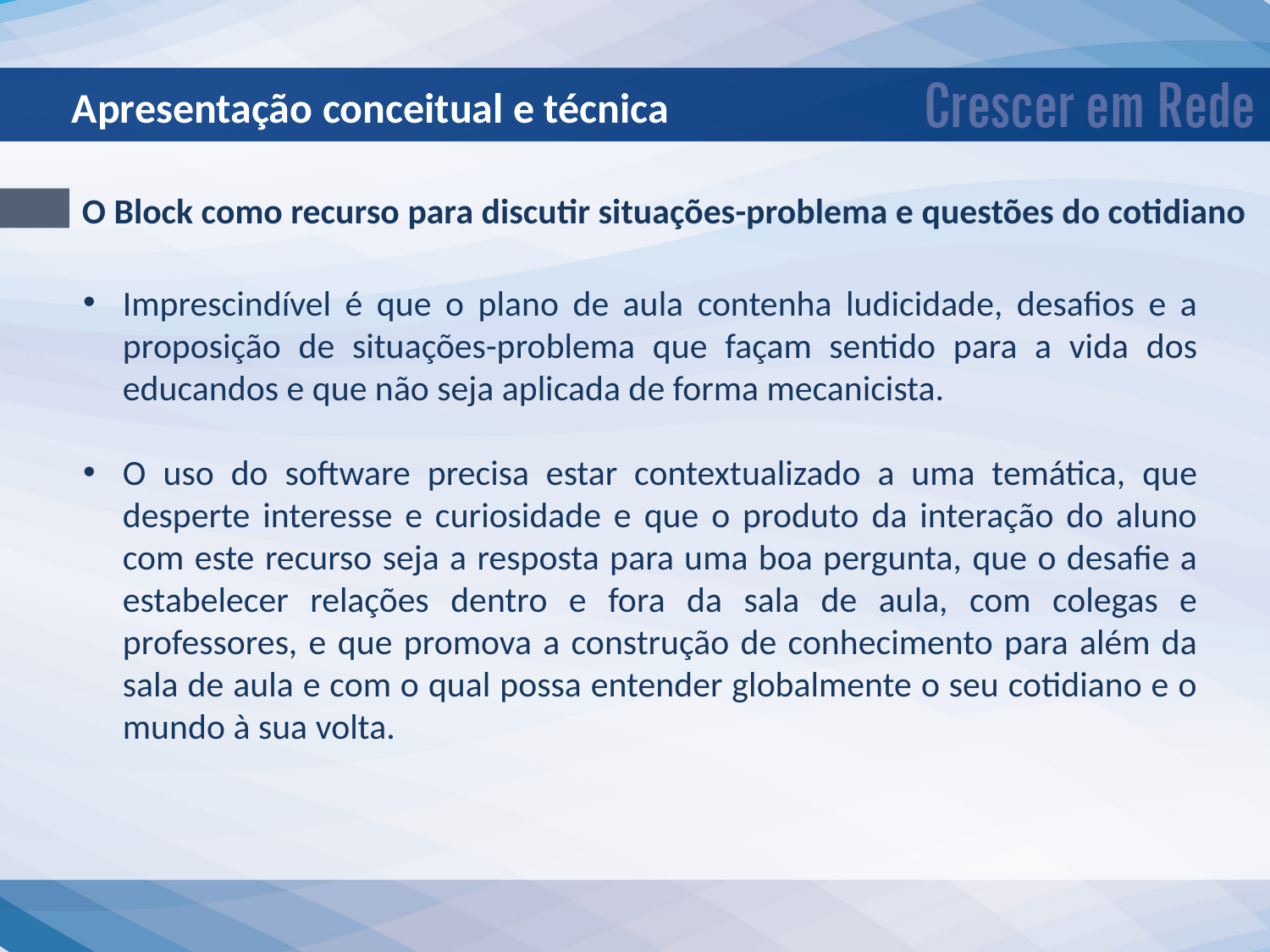

Apresentação conceitual e técnica
O Block como recurso para discutir situações-problema e questões do cotidiano

Imprescindível é que o plano de aula contenha ludicidade, desafios e a proposição de situações-problema que façam sentido para a vida dos educandos e que não seja aplicada de forma mecanicista.

O uso do software precisa estar contextualizado a uma temática, que desperte interesse e curiosidade e que o produto da interação do aluno com este recurso seja a resposta para uma boa pergunta, que o desafie a estabelecer relações dentro e fora da sala de aula, com colegas e professores, e que promova a construção de conhecimento para além da sala de aula e com o qual possa entender globalmente o seu cotidiano e o mundo à sua volta.